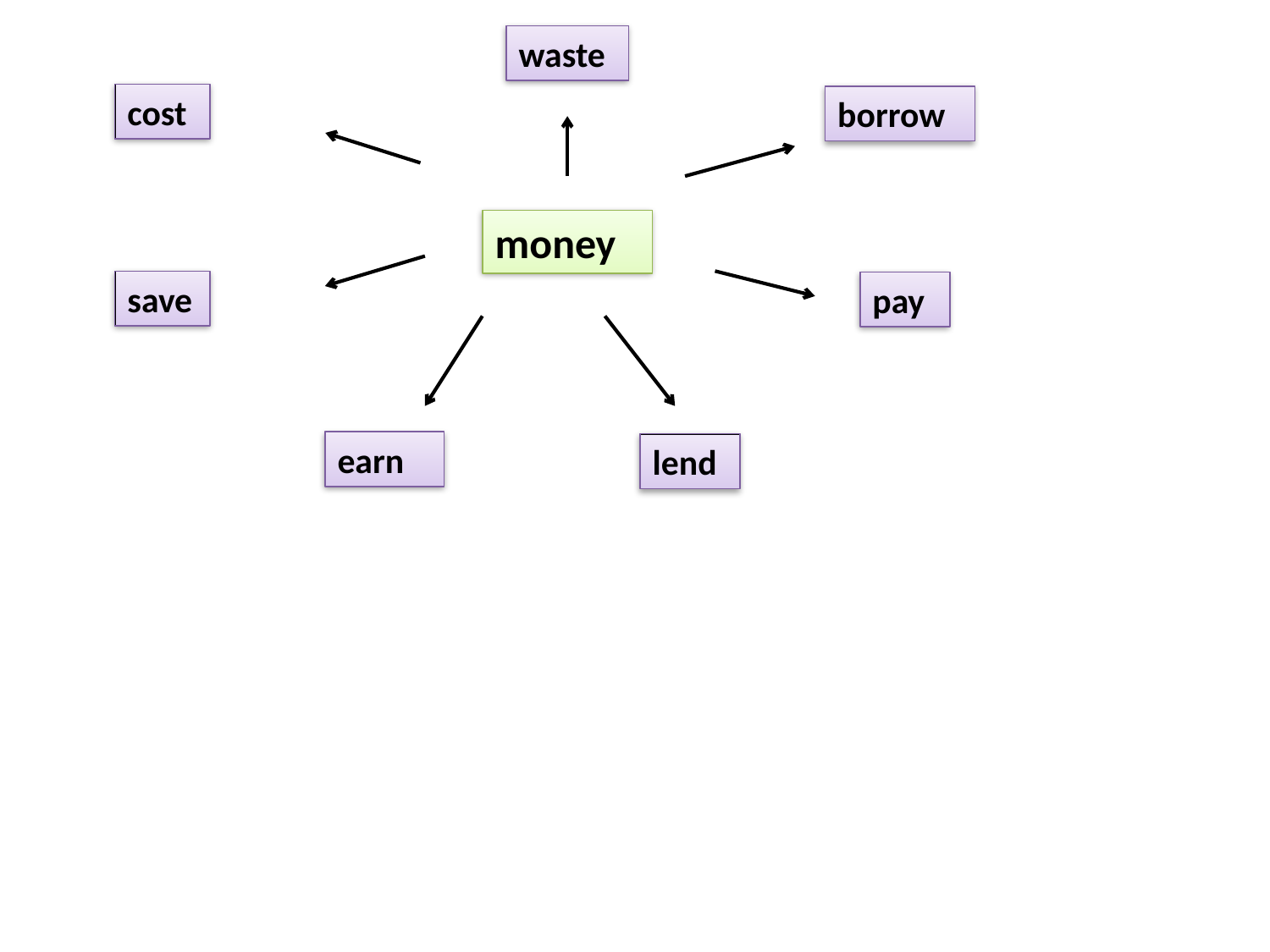

waste
cost
borrow
money
save
pay
earn
lend